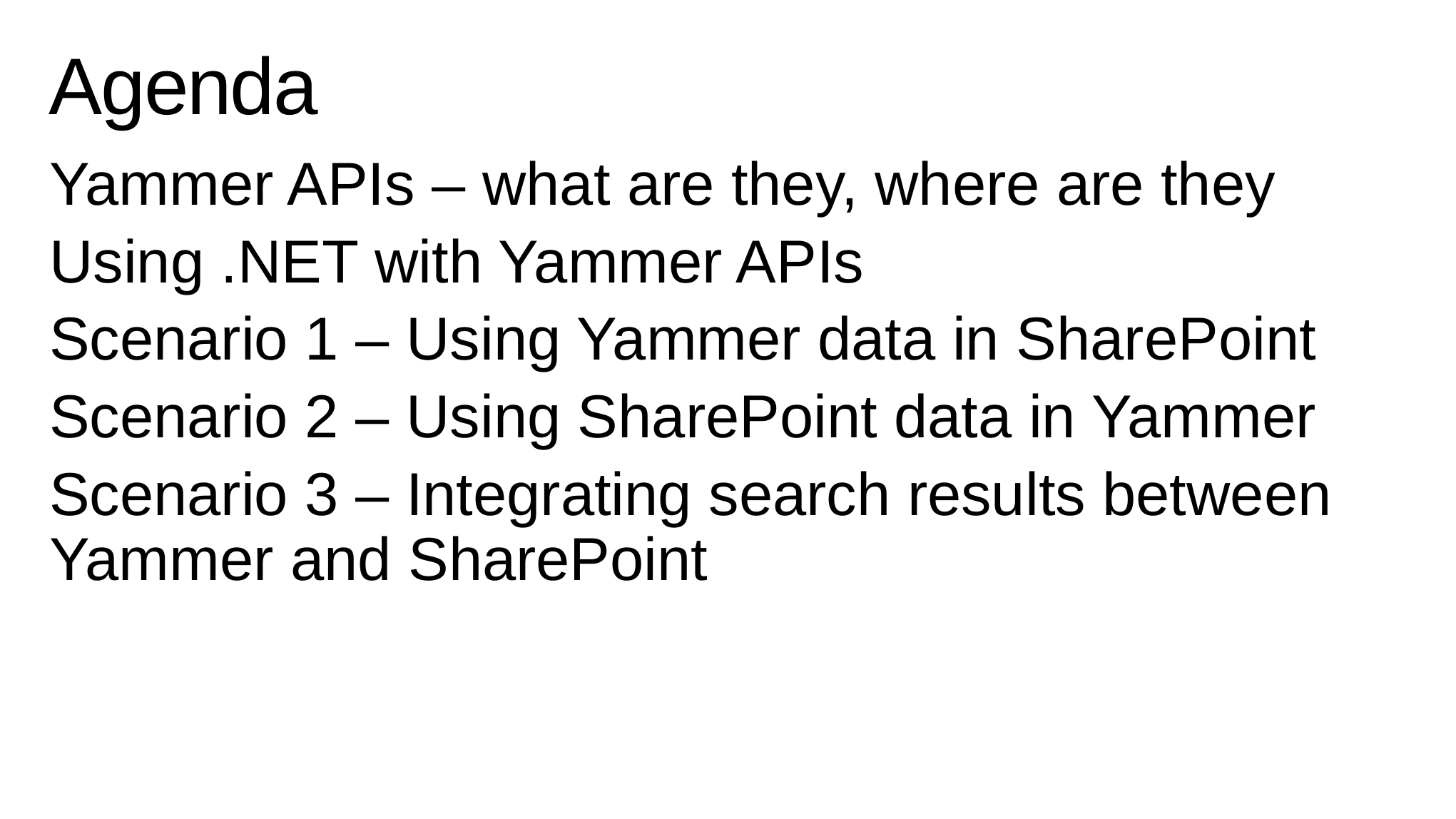

# Agenda
Yammer APIs – what are they, where are they
Using .NET with Yammer APIs
Scenario 1 – Using Yammer data in SharePoint
Scenario 2 – Using SharePoint data in Yammer
Scenario 3 – Integrating search results between Yammer and SharePoint